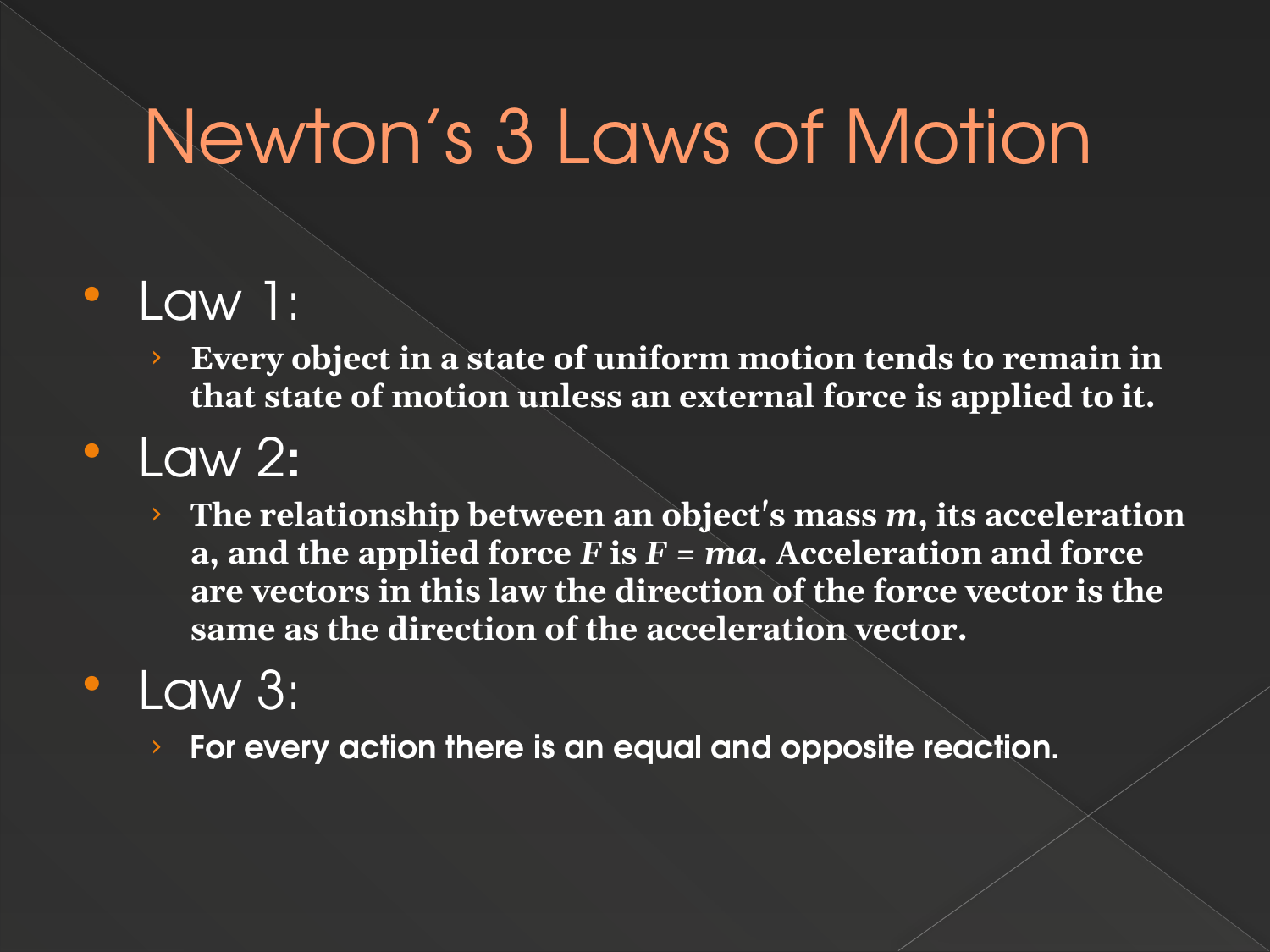

# Newton’s 3 Laws of Motion
Law 1:
Every object in a state of uniform motion tends to remain in that state of motion unless an external force is applied to it.
Law 2:
The relationship between an object's mass m, its acceleration a, and the applied force F is F = ma. Acceleration and force are vectors in this law the direction of the force vector is the same as the direction of the acceleration vector.
Law 3:
For every action there is an equal and opposite reaction.